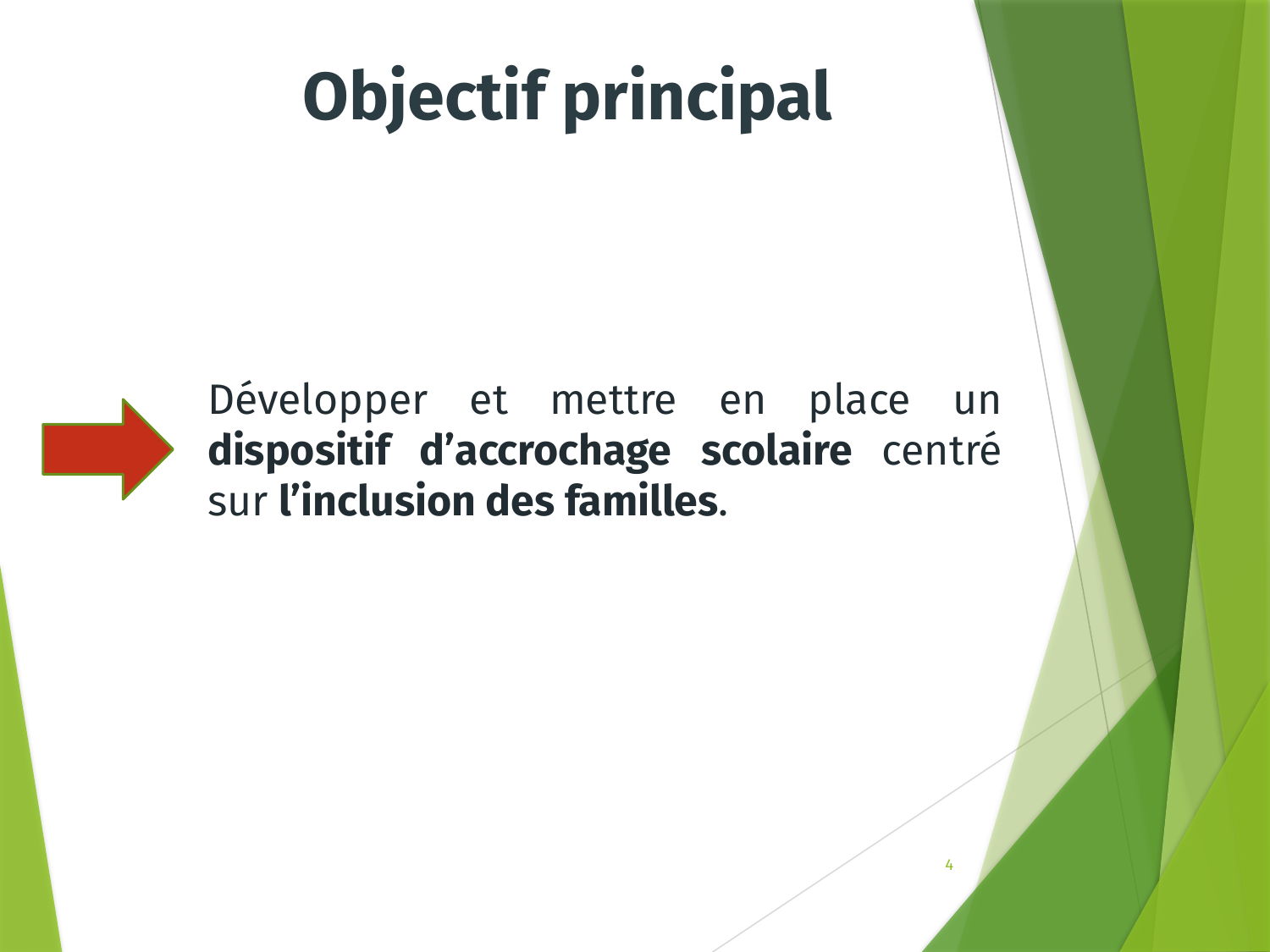

Objectif principal

Développer et mettre en place un dispositif d’accrochage scolaire centré sur l’inclusion des familles.

4